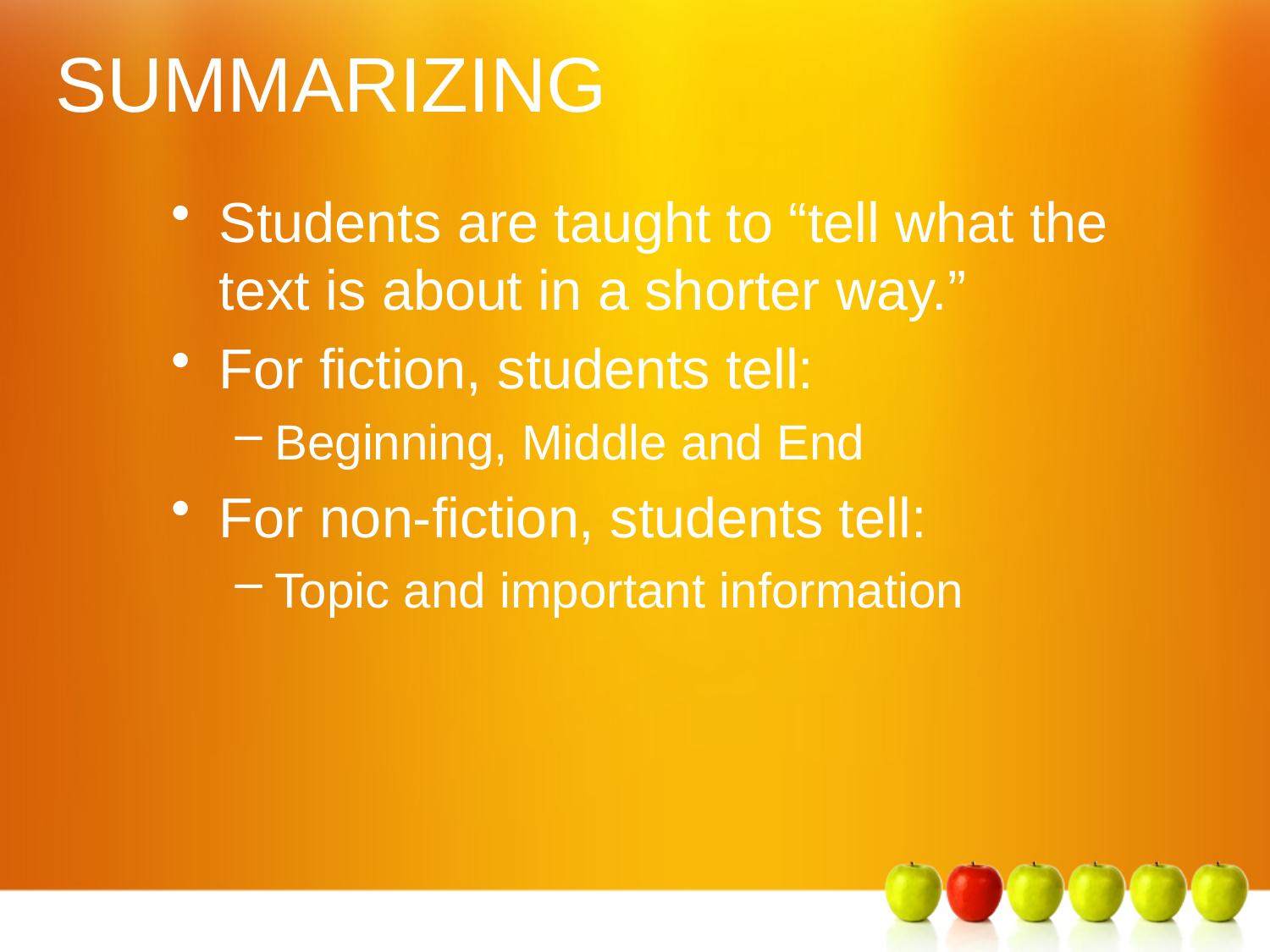

# SUMMARIZING
Students are taught to “tell what the text is about in a shorter way.”
For fiction, students tell:
Beginning, Middle and End
For non-fiction, students tell:
Topic and important information